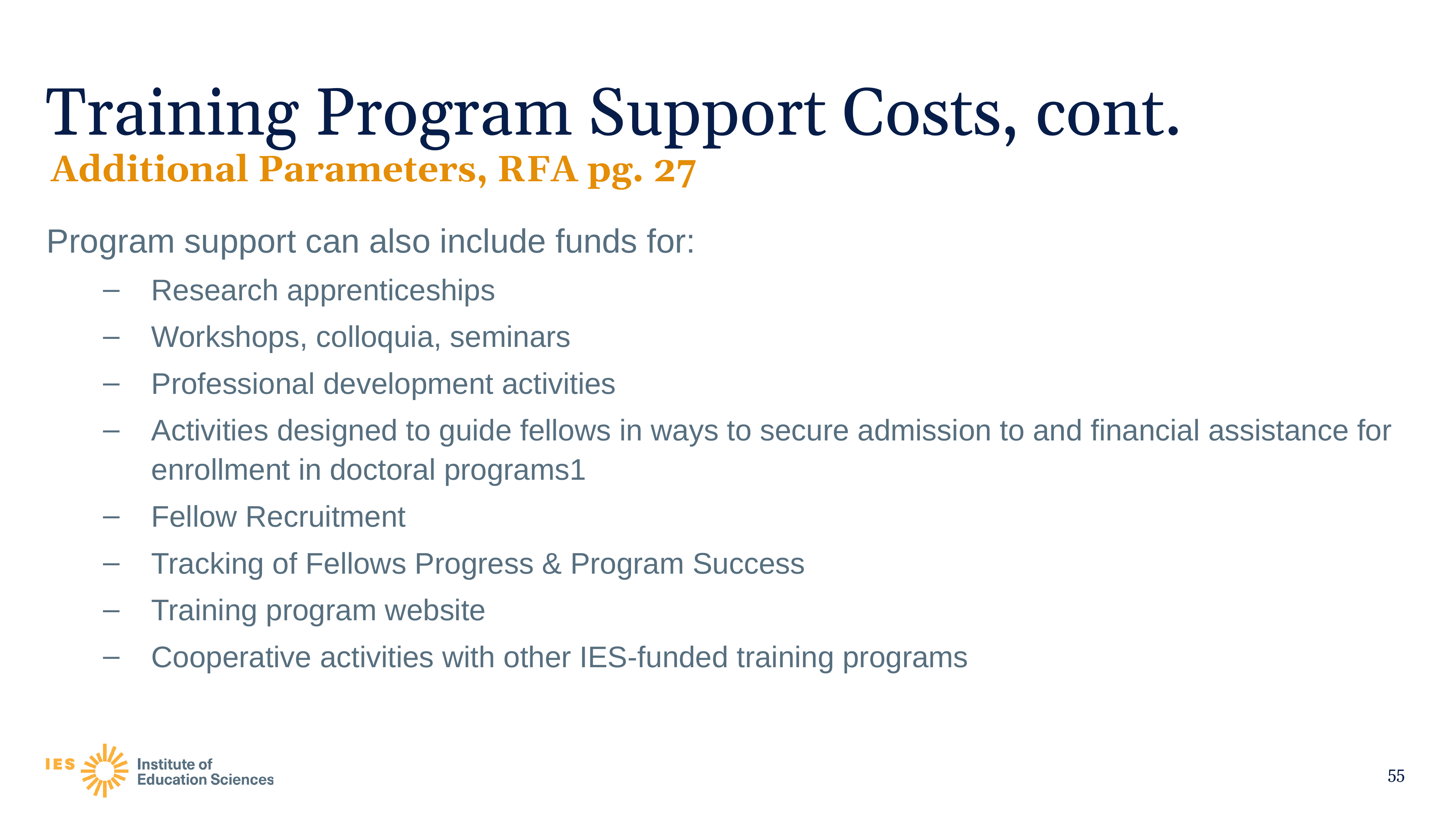

# Training Program Support Costs, cont.
Additional Parameters, RFA pg. 27
Program support can also include funds for:
Research apprenticeships
Workshops, colloquia, seminars
Professional development activities
Activities designed to guide fellows in ways to secure admission to and financial assistance for enrollment in doctoral programs1
Fellow Recruitment
Tracking of Fellows Progress & Program Success
Training program website
Cooperative activities with other IES-funded training programs

55